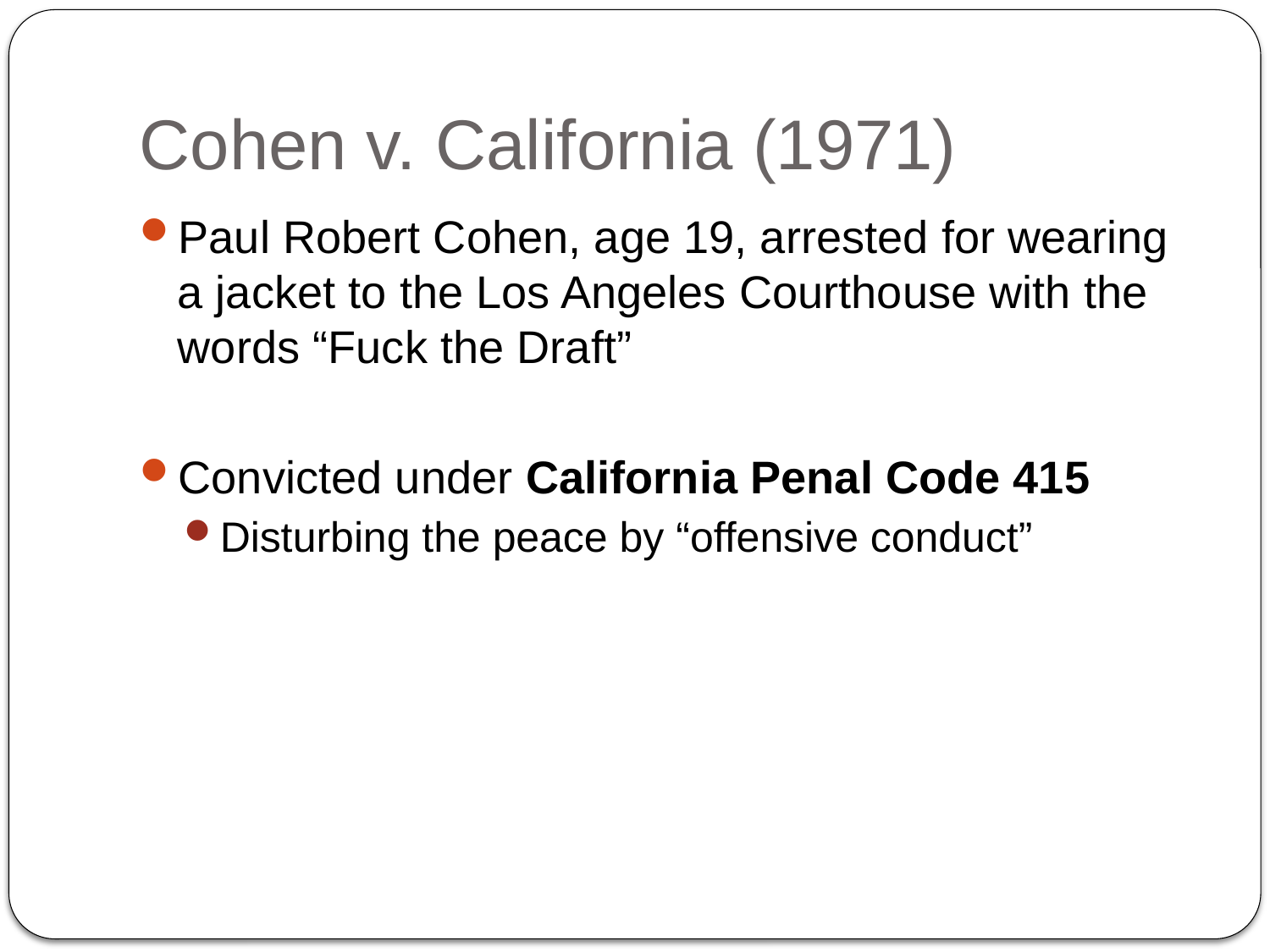

# Cohen v. California (1971)
Paul Robert Cohen, age 19, arrested for wearing a jacket to the Los Angeles Courthouse with the words “Fuck the Draft”

Convicted under California Penal Code 415
Disturbing the peace by “offensive conduct”